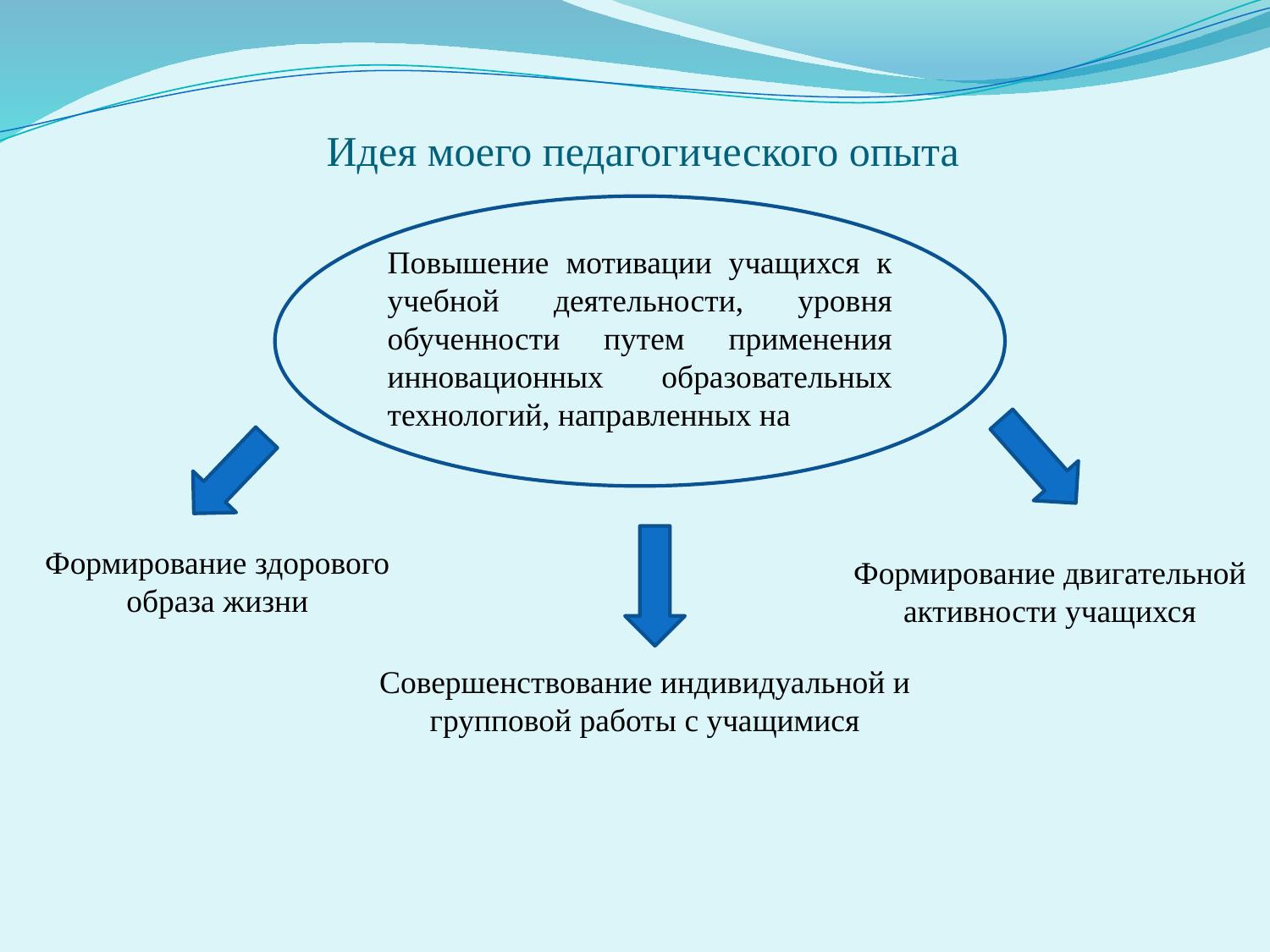

# Идея моего педагогического опыта

Повышение мотивации учащихся к учебной деятельности, уровня обученности путем применения инновационных образовательных технологий, направленных на

Формирование здорового образа жизни
Формирование двигательной активности учащихся
Совершенствование индивидуальной и групповой работы с учащимися